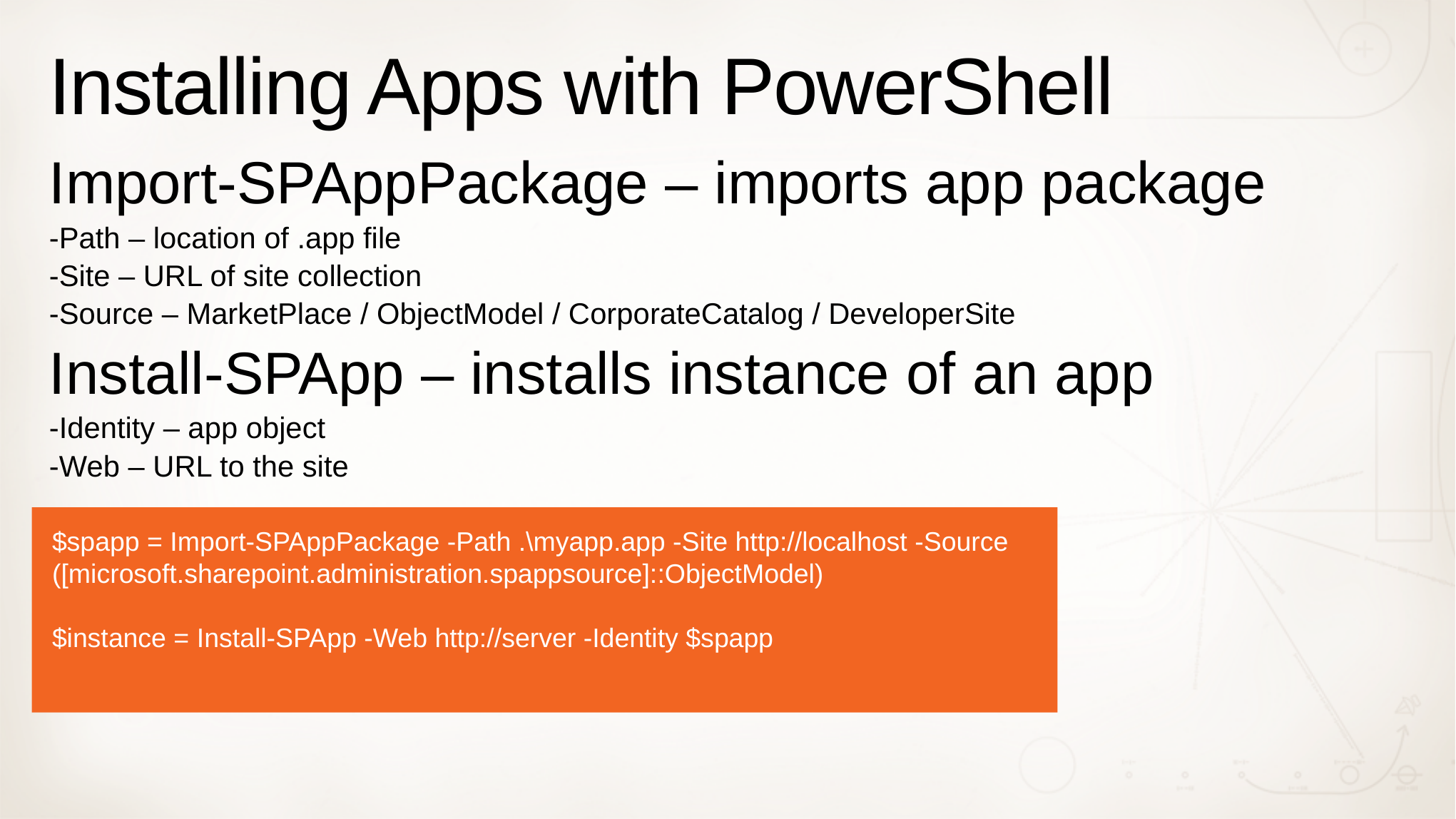

# Installing Apps with PowerShell
Import-SPAppPackage – imports app package
-Path – location of .app file
-Site – URL of site collection
-Source – MarketPlace / ObjectModel / CorporateCatalog / DeveloperSite
Install-SPApp – installs instance of an app
-Identity – app object
-Web – URL to the site

$spapp = Import-SPAppPackage -Path .\myapp.app -Site http://localhost -Source ([microsoft.sharepoint.administration.spappsource]::ObjectModel)

$instance = Install-SPApp -Web http://server -Identity $spapp